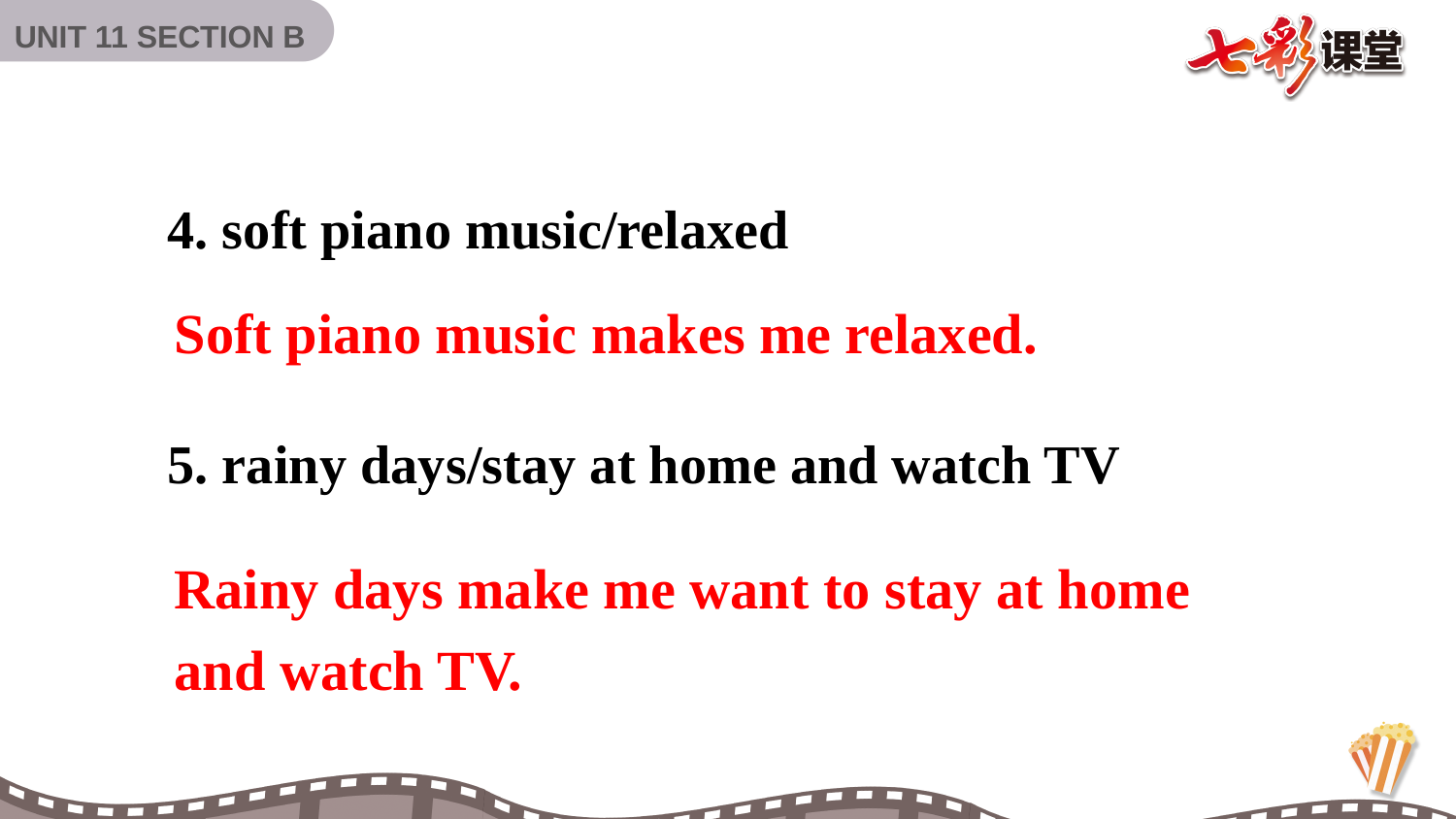

4. soft piano music/relaxed

5. rainy days/stay at home and watch TV
Soft piano music makes me relaxed.
Rainy days make me want to stay at home and watch TV.